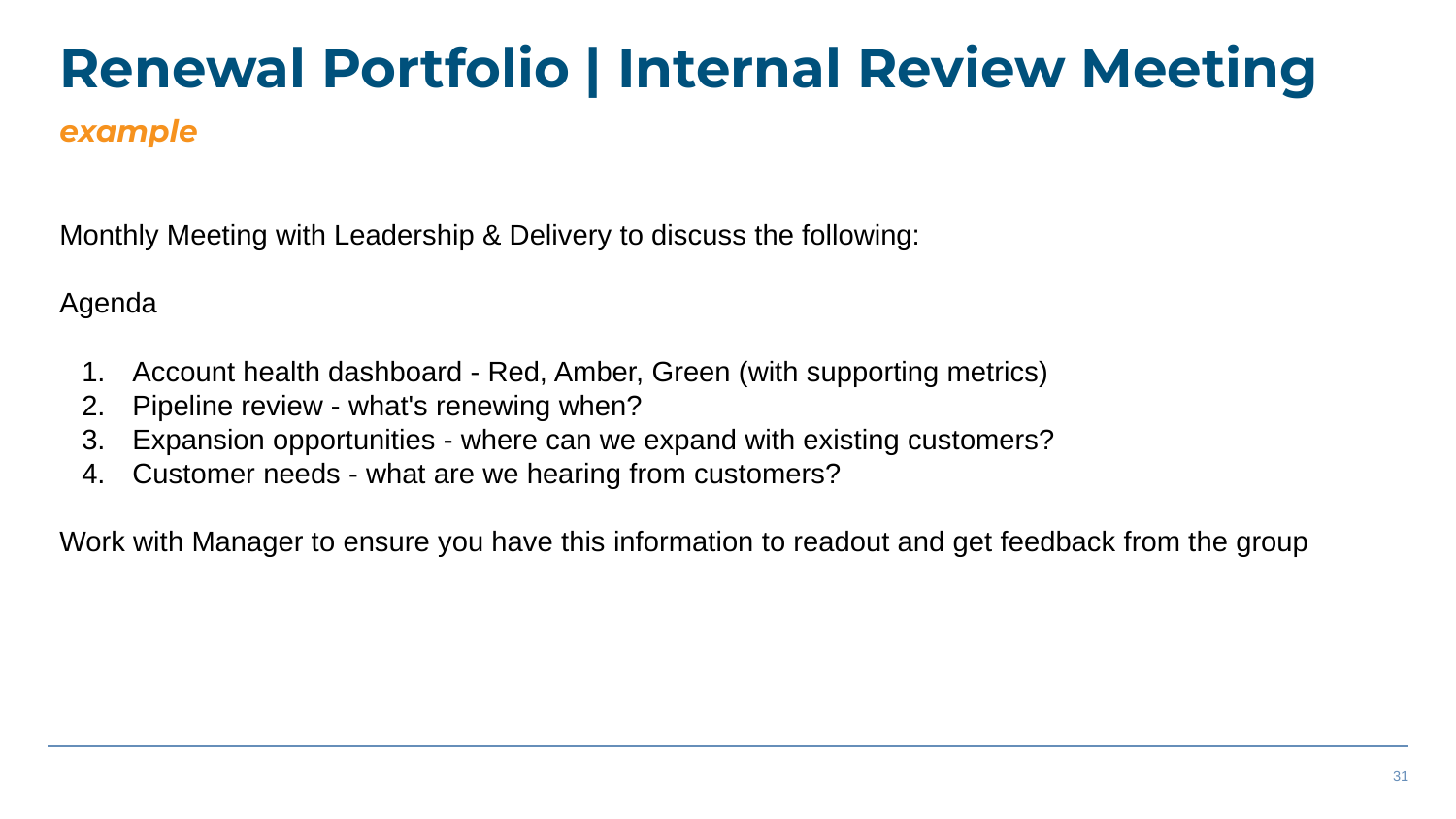

# Renewal Portfolio | Internal Review Meeting
example
Monthly Meeting with Leadership & Delivery to discuss the following:
Agenda

Account health dashboard - Red, Amber, Green (with supporting metrics)
Pipeline review - what's renewing when?
Expansion opportunities - where can we expand with existing customers?
Customer needs - what are we hearing from customers?

Work with Manager to ensure you have this information to readout and get feedback from the group